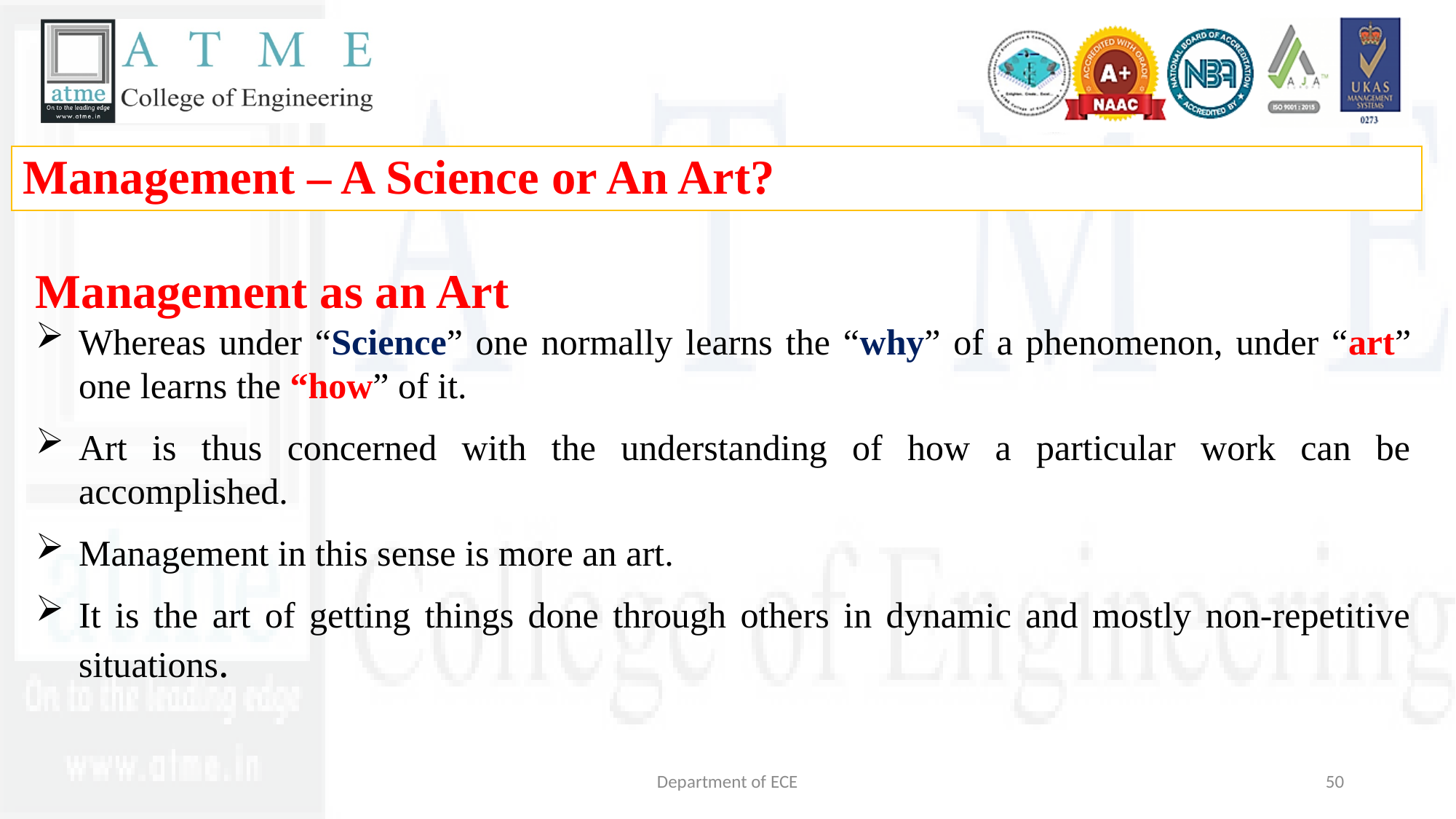

Management – A Science or An Art?
Management as an Art
Whereas under “Science” one normally learns the “why” of a phenomenon, under “art” one learns the “how” of it.
Art is thus concerned with the understanding of how a particular work can be accomplished.
Management in this sense is more an art.
It is the art of getting things done through others in dynamic and mostly non-repetitive situations.

Department of ECE
50